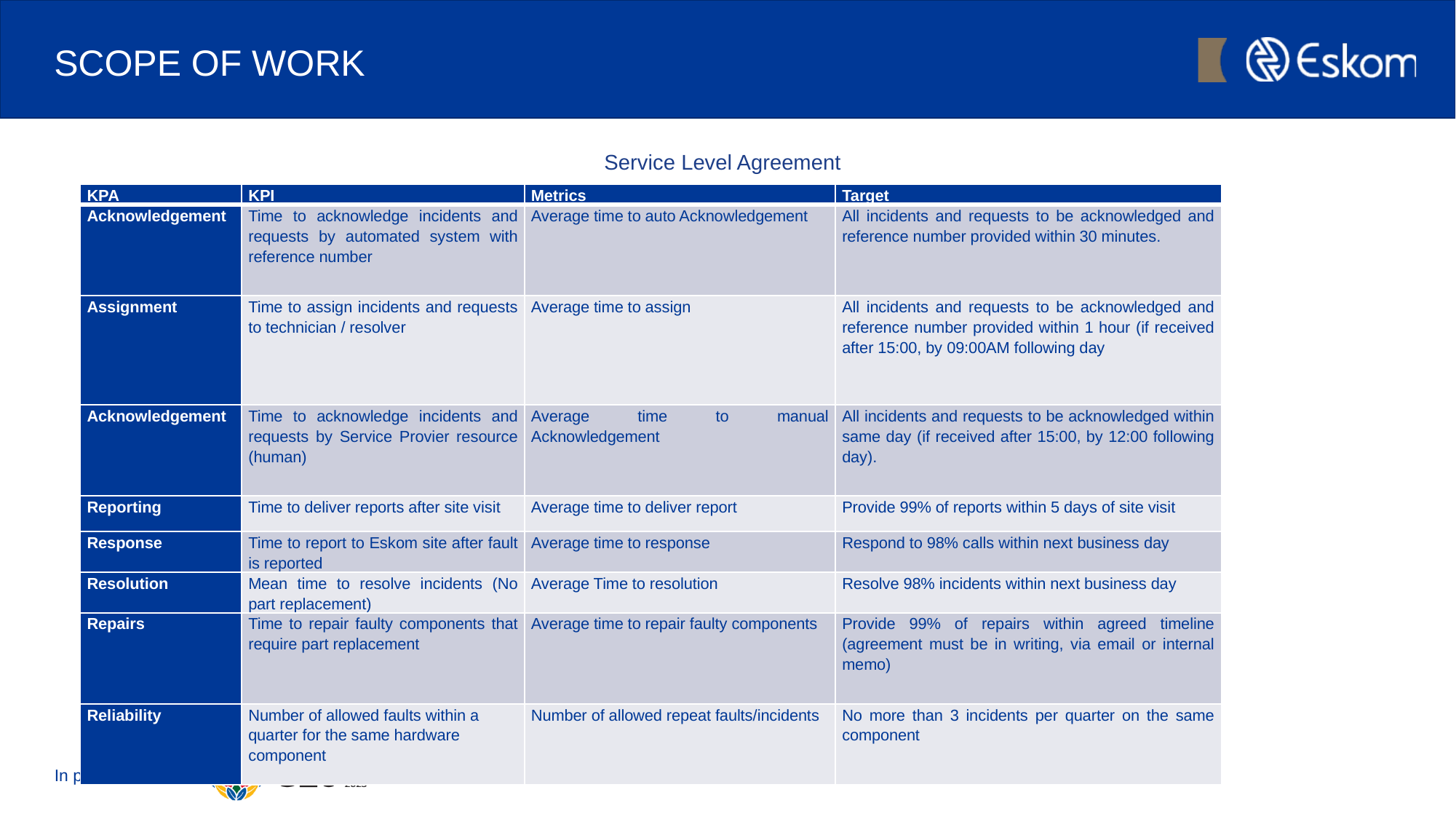

# SCOPE OF WORK
Service Level Agreement

| KPA | KPI | Metrics | Target |
| --- | --- | --- | --- |
| Acknowledgement | Time to acknowledge incidents and requests by automated system with reference number | Average time to auto Acknowledgement | All incidents and requests to be acknowledged and reference number provided within 30 minutes. |
| Assignment | Time to assign incidents and requests to technician / resolver | Average time to assign | All incidents and requests to be acknowledged and reference number provided within 1 hour (if received after 15:00, by 09:00AM following day |
| Acknowledgement | Time to acknowledge incidents and requests by Service Provier resource (human) | Average time to manual Acknowledgement | All incidents and requests to be acknowledged within same day (if received after 15:00, by 12:00 following day). |
| Reporting | Time to deliver reports after site visit | Average time to deliver report | Provide 99% of reports within 5 days of site visit |
| Response | Time to report to Eskom site after fault is reported | Average time to response | Respond to 98% calls within next business day |
| Resolution | Mean time to resolve incidents (No part replacement) | Average Time to resolution | Resolve 98% incidents within next business day |
| Repairs | Time to repair faulty components that require part replacement | Average time to repair faulty components | Provide 99% of repairs within agreed timeline (agreement must be in writing, via email or internal memo) |
| Reliability | Number of allowed faults within a quarter for the same hardware component | Number of allowed repeat faults/incidents | No more than 3 incidents per quarter on the same component |